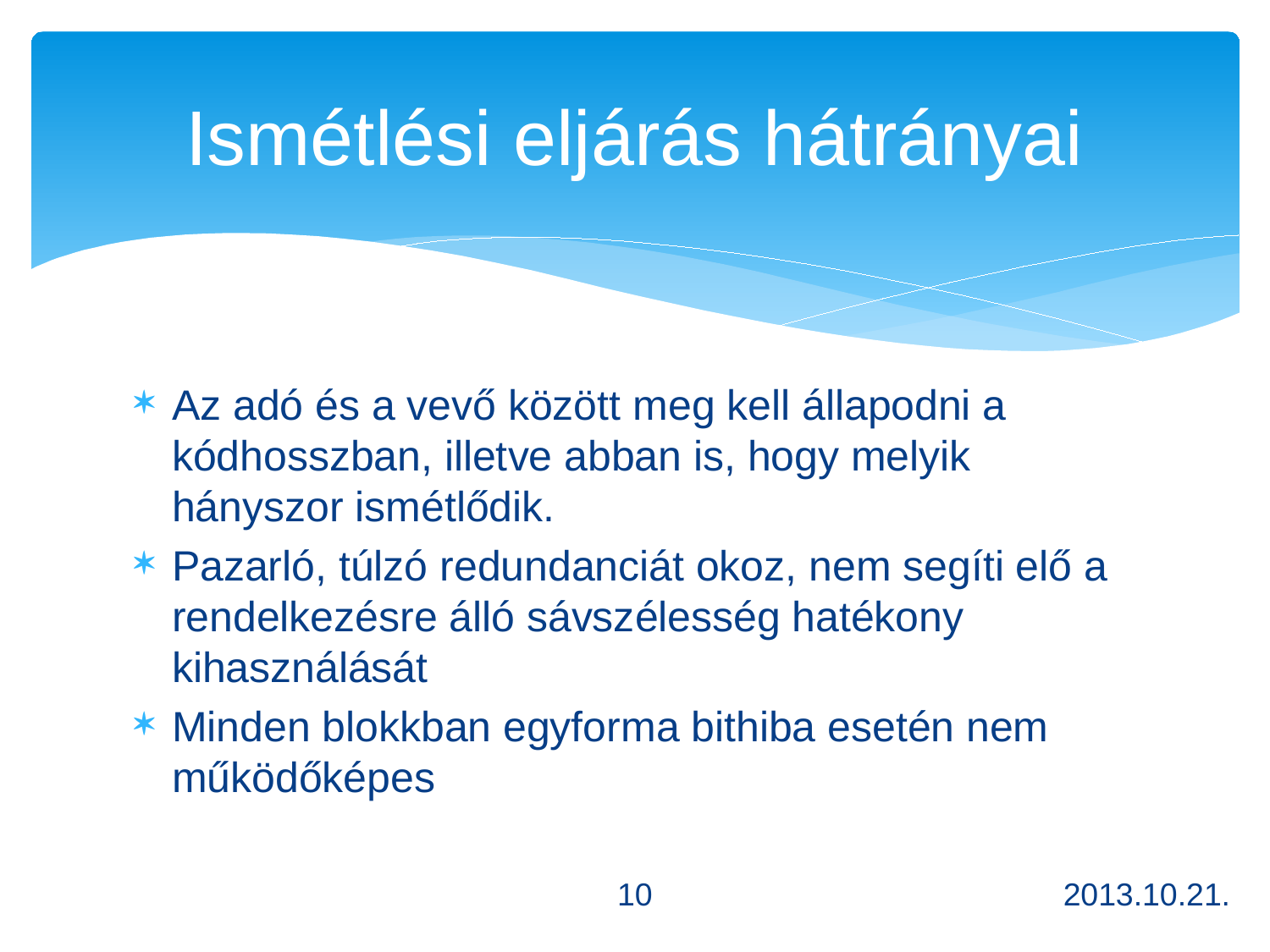

# Ismétlési eljárás hátrányai
Az adó és a vevő között meg kell állapodni a kódhosszban, illetve abban is, hogy melyik hányszor ismétlődik.
Pazarló, túlzó redundanciát okoz, nem segíti elő a rendelkezésre álló sávszélesség hatékony kihasználását
Minden blokkban egyforma bithiba esetén nem működőképes
10
2013.10.21.